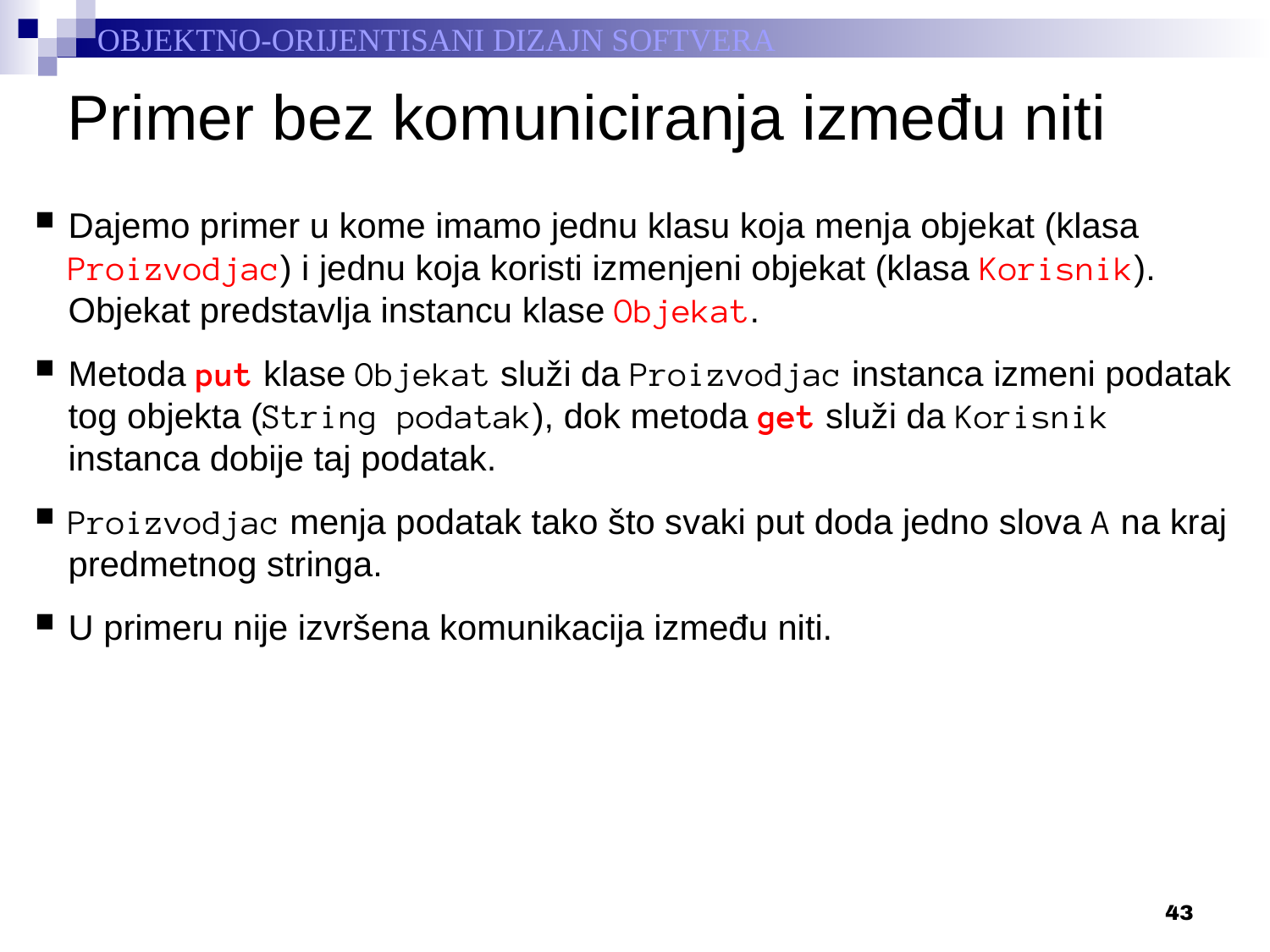

# Primer bez komuniciranja između niti
Dajemo primer u kome imamo jednu klasu koja menja objekat (klasa Proizvodjac) i jednu koja koristi izmenjeni objekat (klasa Korisnik). Objekat predstavlja instancu klase Objekat.
Metoda put klase Objekat služi da Proizvodjac instanca izmeni podatak tog objekta (String podatak), dok metoda get služi da Korisnik instanca dobije taj podatak.
Proizvodjac menja podatak tako što svaki put doda jedno slova A na kraj predmetnog stringa.
U primeru nije izvršena komunikacija između niti.
43